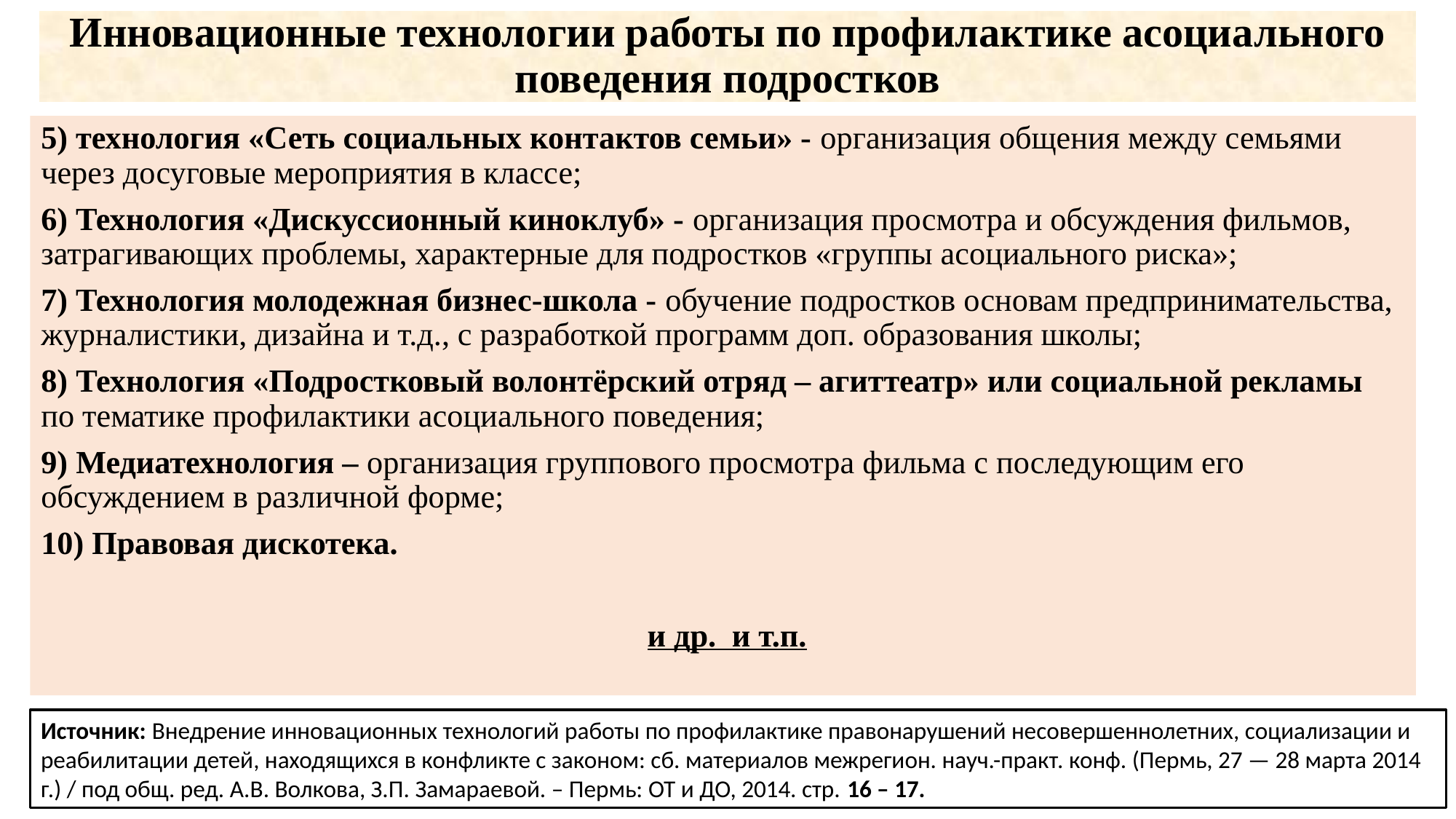

# Инновационные технологии работы по профилактике асоциального поведения подростков
5) технология «Сеть социальных контактов семьи» - организация общения между семьями через досуговые мероприятия в классе;
6) Технология «Дискуссионный киноклуб» - организация просмотра и обсуждения фильмов, затрагивающих проблемы, характерные для подростков «группы асоциального риска»;
7) Технология молодежная бизнес-школа - обучение подростков основам предпринимательства, журналистики, дизайна и т.д., с разработкой программ доп. образования школы;
8) Технология «Подростковый волонтёрский отряд – агиттеатр» или социальной рекламы по тематике профилактики асоциального поведения;
9) Медиатехнология – организация группового просмотра фильма с последующим его обсуждением в различной форме;
10) Правовая дискотека.

 и др.  и т.п.
Источник: Внедрение инновационных технологий работы по профилактике правонарушений несовершеннолетних, социализации и реабилитации детей, находящихся в конфликте с законом: сб. материалов межрегион. науч.-практ. конф. (Пермь, 27 — 28 марта 2014 г.) / под общ. ред. А.В. Волкова, З.П. Замараевой. – Пермь: ОТ и ДО, 2014. стр. 16 – 17.